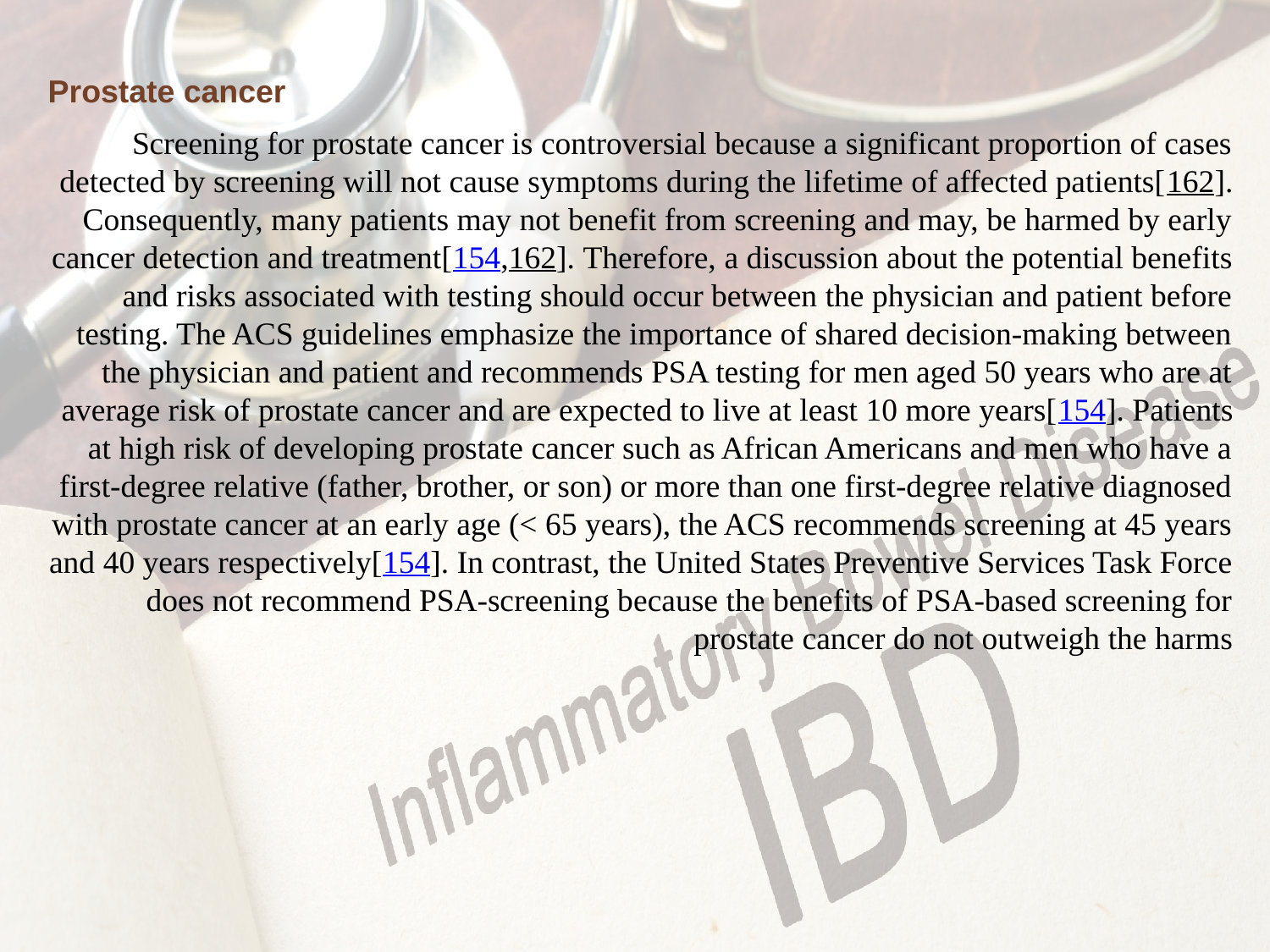

Prostate cancer
Screening for prostate cancer is controversial because a significant proportion of cases detected by screening will not cause symptoms during the lifetime of affected patients[162]. Consequently, many patients may not benefit from screening and may, be harmed by early cancer detection and treatment[154,162]. Therefore, a discussion about the potential benefits and risks associated with testing should occur between the physician and patient before testing. The ACS guidelines emphasize the importance of shared decision-making between the physician and patient and recommends PSA testing for men aged 50 years who are at average risk of prostate cancer and are expected to live at least 10 more years[154]. Patients at high risk of developing prostate cancer such as African Americans and men who have a first-degree relative (father, brother, or son) or more than one first-degree relative diagnosed with prostate cancer at an early age (< 65 years), the ACS recommends screening at 45 years and 40 years respectively[154]. In contrast, the United States Preventive Services Task Force does not recommend PSA-screening because the benefits of PSA-based screening for prostate cancer do not outweigh the harms